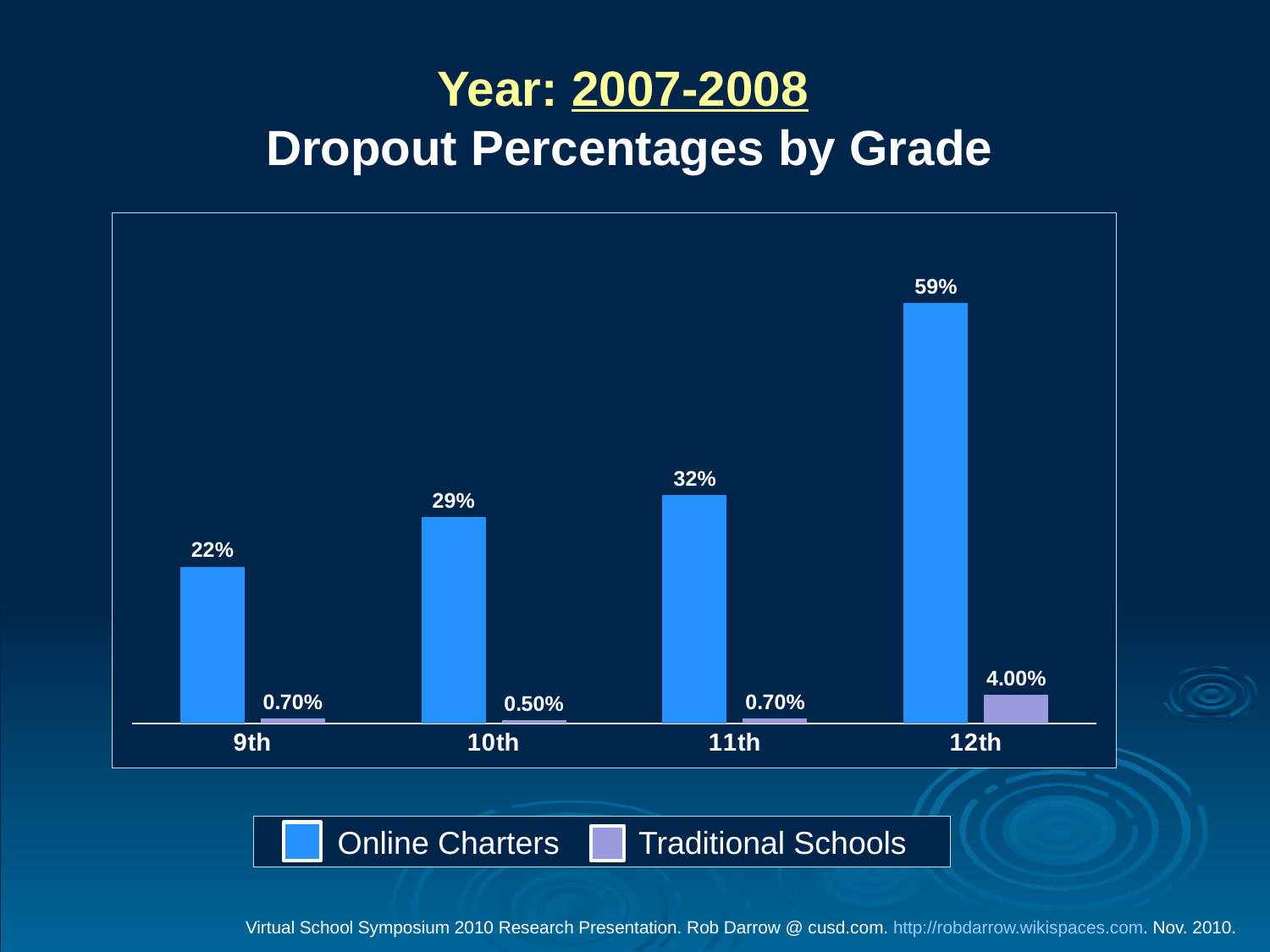

# Year: 2007-2008 Dropout Percentages by Grade

### Chart

| Category | OCS | TS |
|---|---|---|
| 9th | 0.22 | 0.007000000000000011 |
| 10th | 0.2900000000000003 | 0.005000000000000011 |
| 11th | 0.3200000000000014 | 0.007000000000000011 |
| 12th | 0.59 | 0.04000000000000002 |
        Online Charters         Traditional Schools